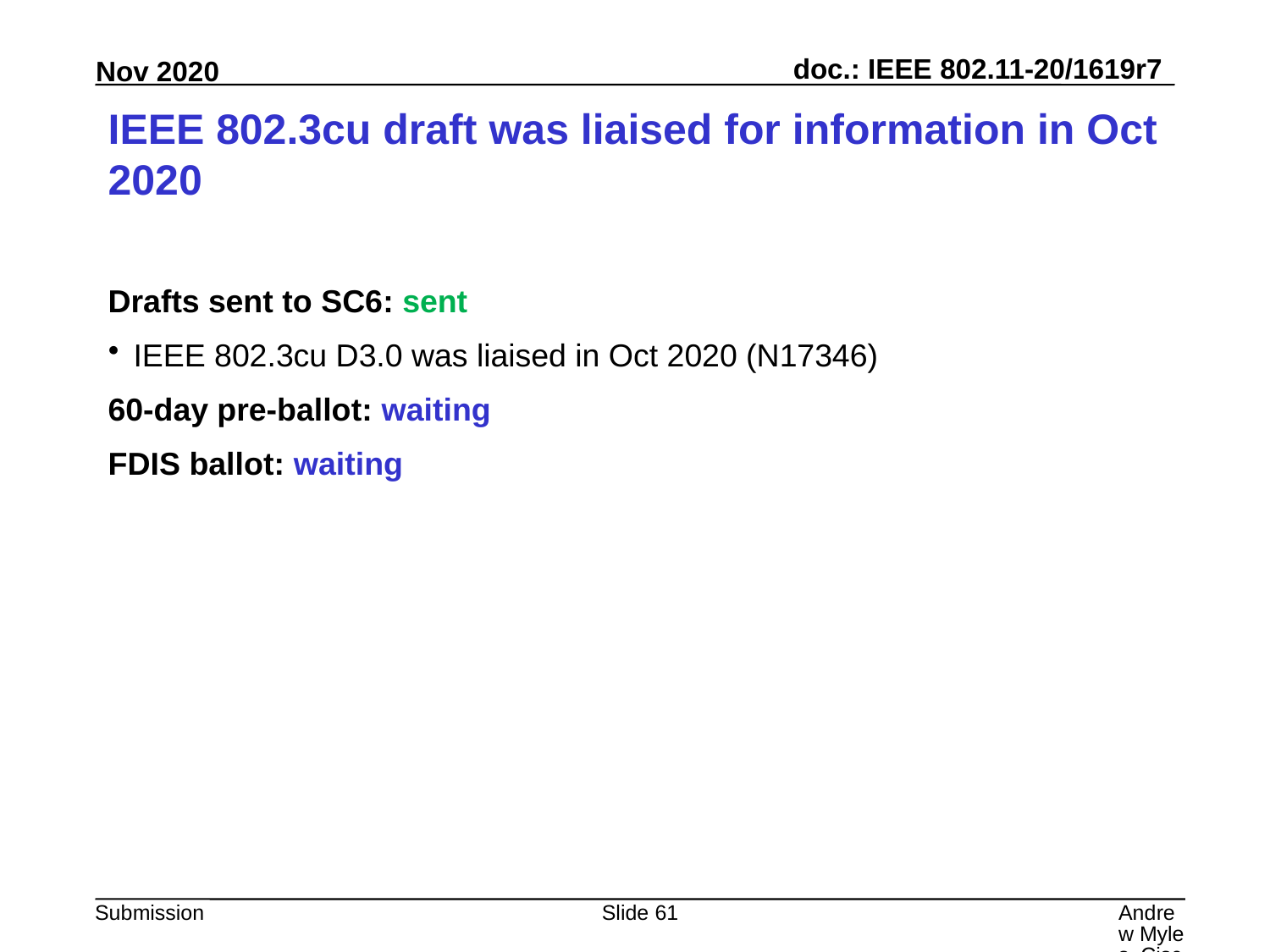

# IEEE 802.3cu draft was liaised for information in Oct 2020
Drafts sent to SC6: sent
IEEE 802.3cu D3.0 was liaised in Oct 2020 (N17346)
60-day pre-ballot: waiting
FDIS ballot: waiting

Slide 61
Andrew Myles, Cisco